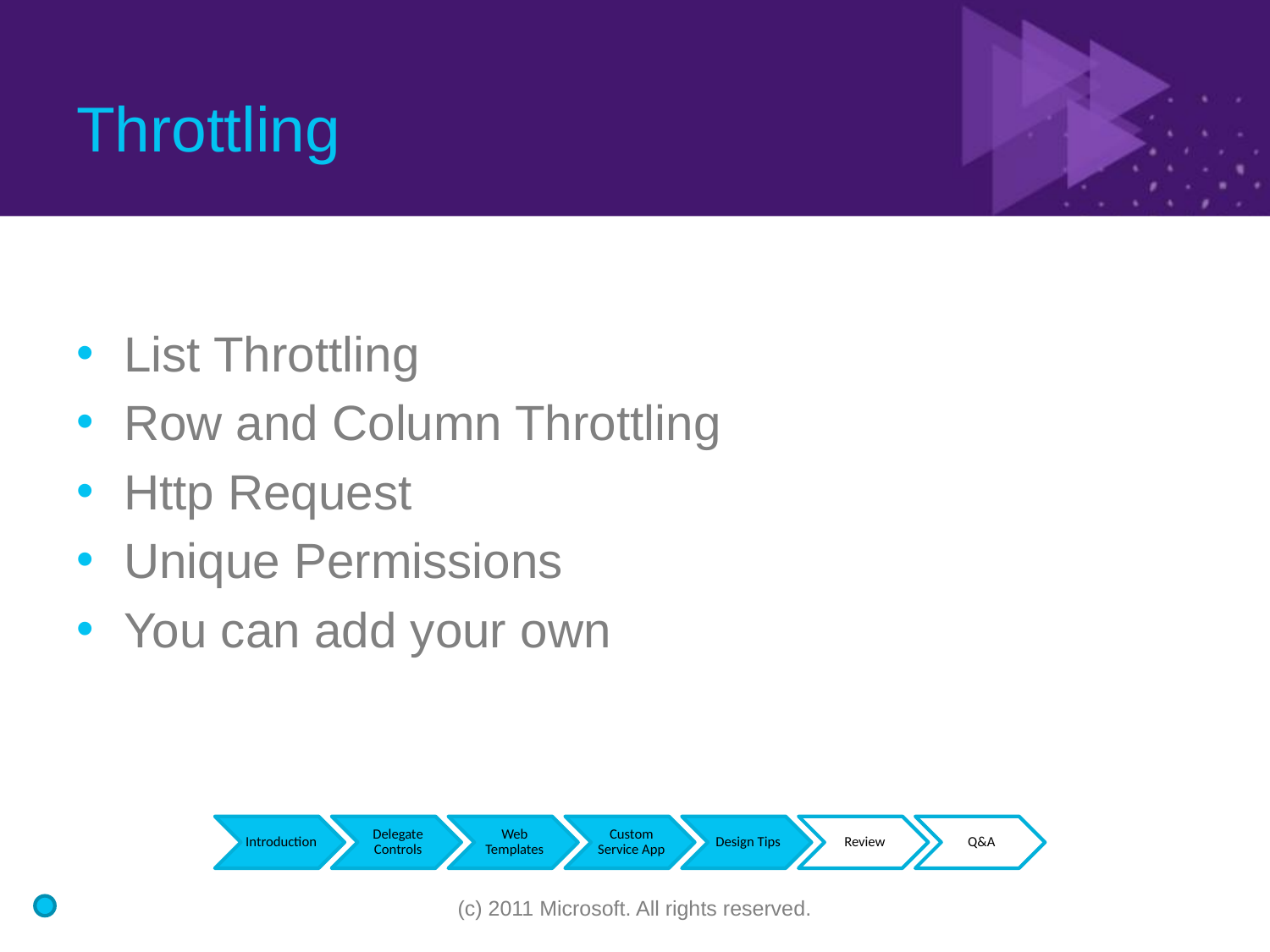

# Throttling
List Throttling
Row and Column Throttling
Http Request
Unique Permissions
You can add your own
Introduction
Delegate Controls
Web Templates
Custom Service App
Design Tips
Review
Q&A
(c) 2011 Microsoft. All rights reserved.